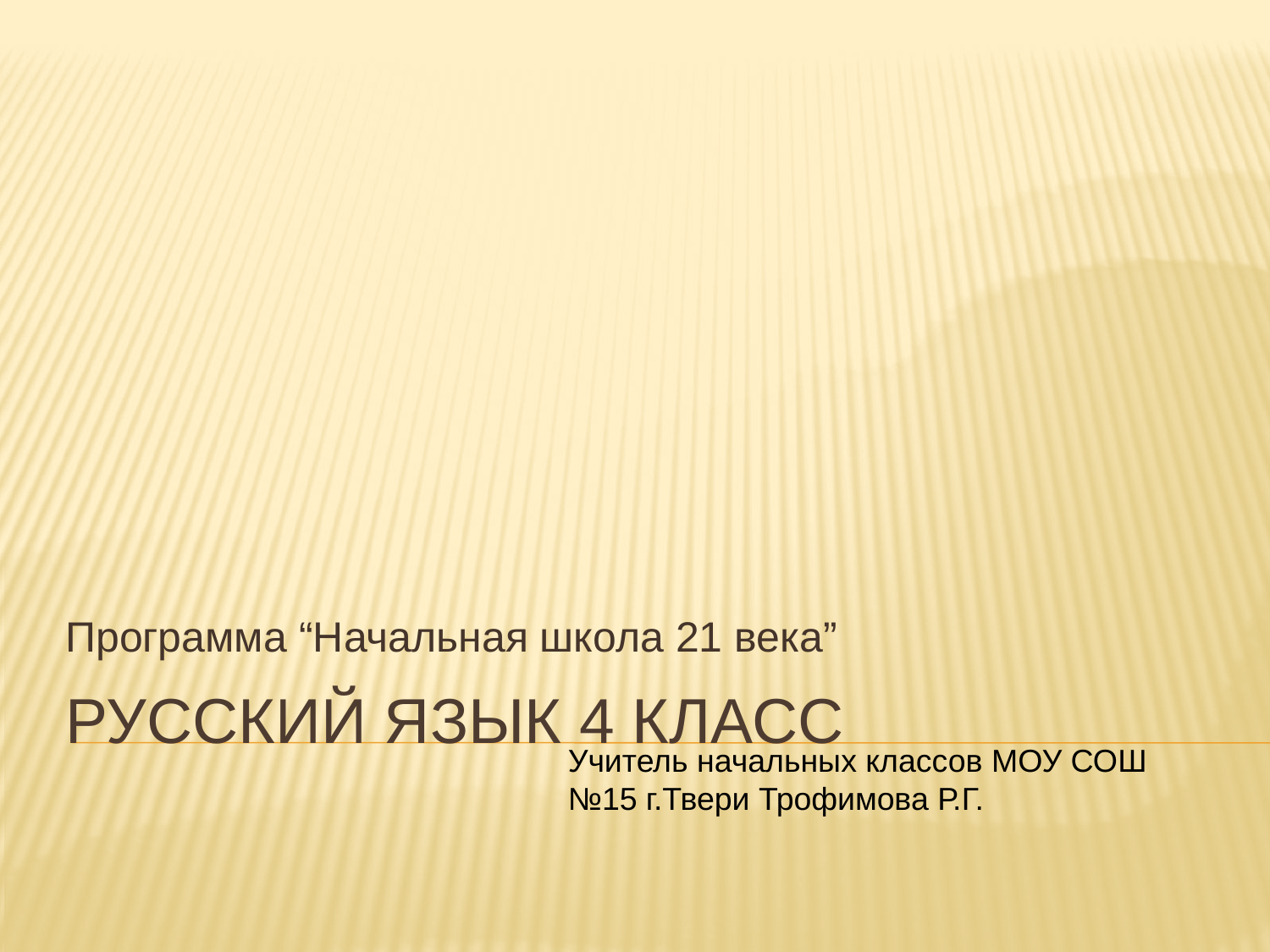

Программа “Начальная школа 21 века”
# Русский язык 4 класс
Учитель начальных классов МОУ СОШ №15 г.Твери Трофимова Р.Г.